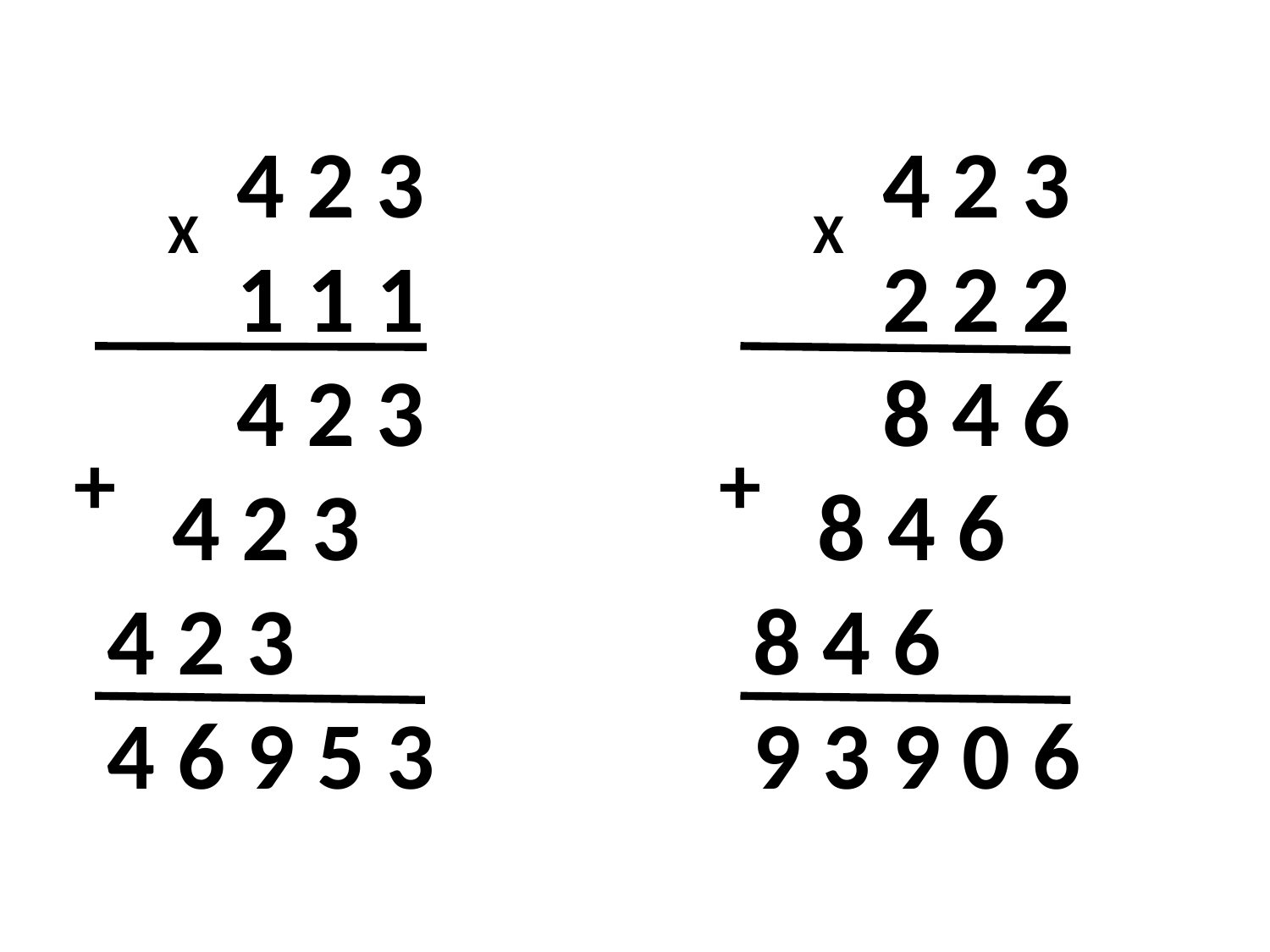

4 2 3
      1 1 1
      4 2 3
   4 2 3
4 2 3
4 6 9 5 3
      4 2 3
      2 2 2
      8 4 6
   8 4 6
8 4 6
9 3 9 0 6
Х
Х
+
+